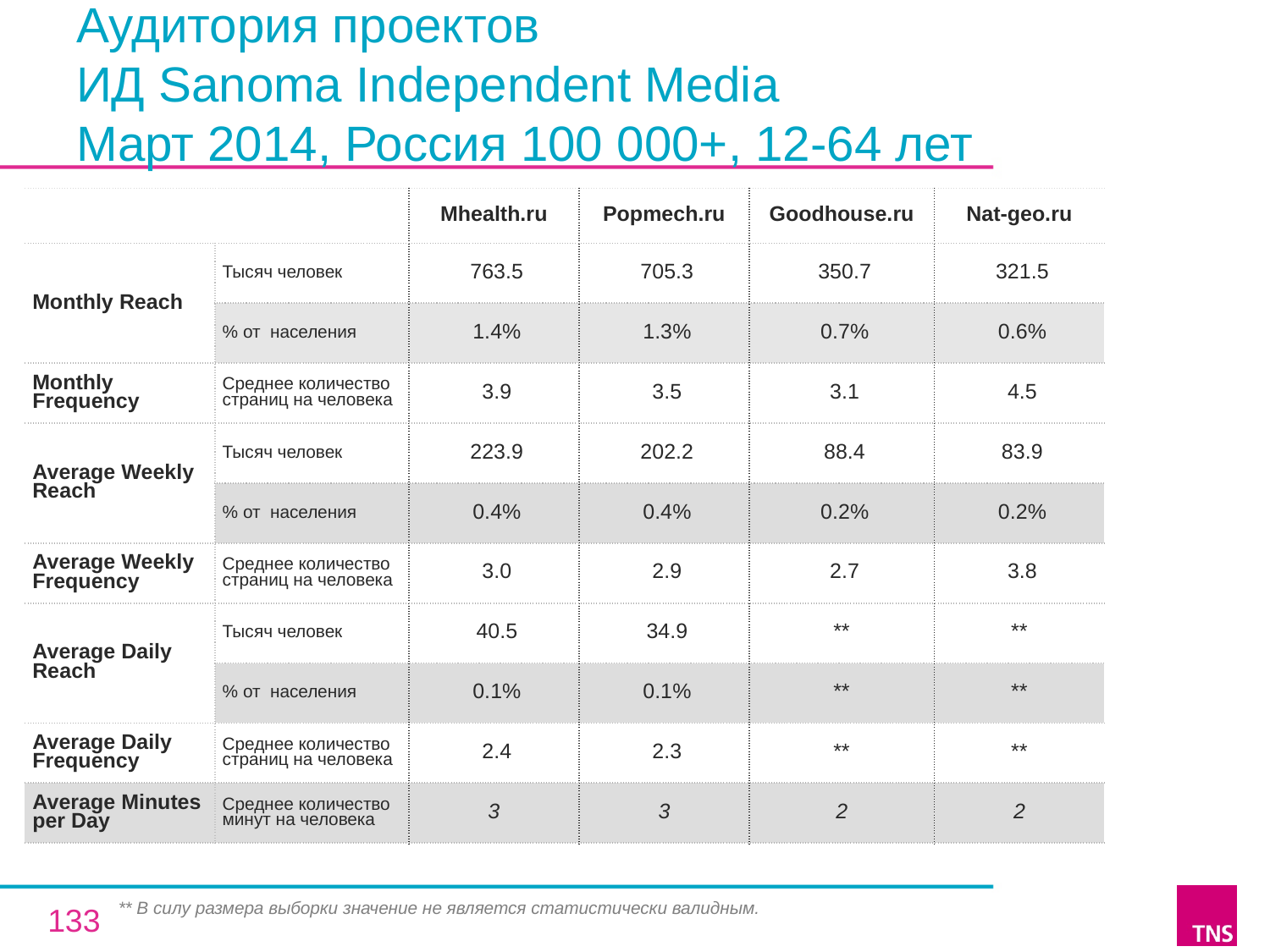

# Аудитория проектов ИД Sanoma Independent Media Март 2014, Россия 100 000+, 12-64 лет
|  |  | Mhealth.ru | Popmech.ru | Goodhouse.ru | Nat-geo.ru |
| --- | --- | --- | --- | --- | --- |
| Monthly Reach | Тысяч человек | 763.5 | 705.3 | 350.7 | 321.5 |
|  | % от населения | 1.4% | 1.3% | 0.7% | 0.6% |
| Monthly Frequency | Среднее количество страниц на человека | 3.9 | 3.5 | 3.1 | 4.5 |
| Average Weekly Reach | Тысяч человек | 223.9 | 202.2 | 88.4 | 83.9 |
|  | % от населения | 0.4% | 0.4% | 0.2% | 0.2% |
| Average Weekly Frequency | Среднее количество страниц на человека | 3.0 | 2.9 | 2.7 | 3.8 |
| Average Daily Reach | Тысяч человек | 40.5 | 34.9 | \*\* | \*\* |
|  | % от населения | 0.1% | 0.1% | \*\* | \*\* |
| Average Daily Frequency | Среднее количество страниц на человека | 2.4 | 2.3 | \*\* | \*\* |
| Average Minutes per Day | Среднее количество минут на человека | 3 | 3 | 2 | 2 |
** В силу размера выборки значение не является статистически валидным.
133